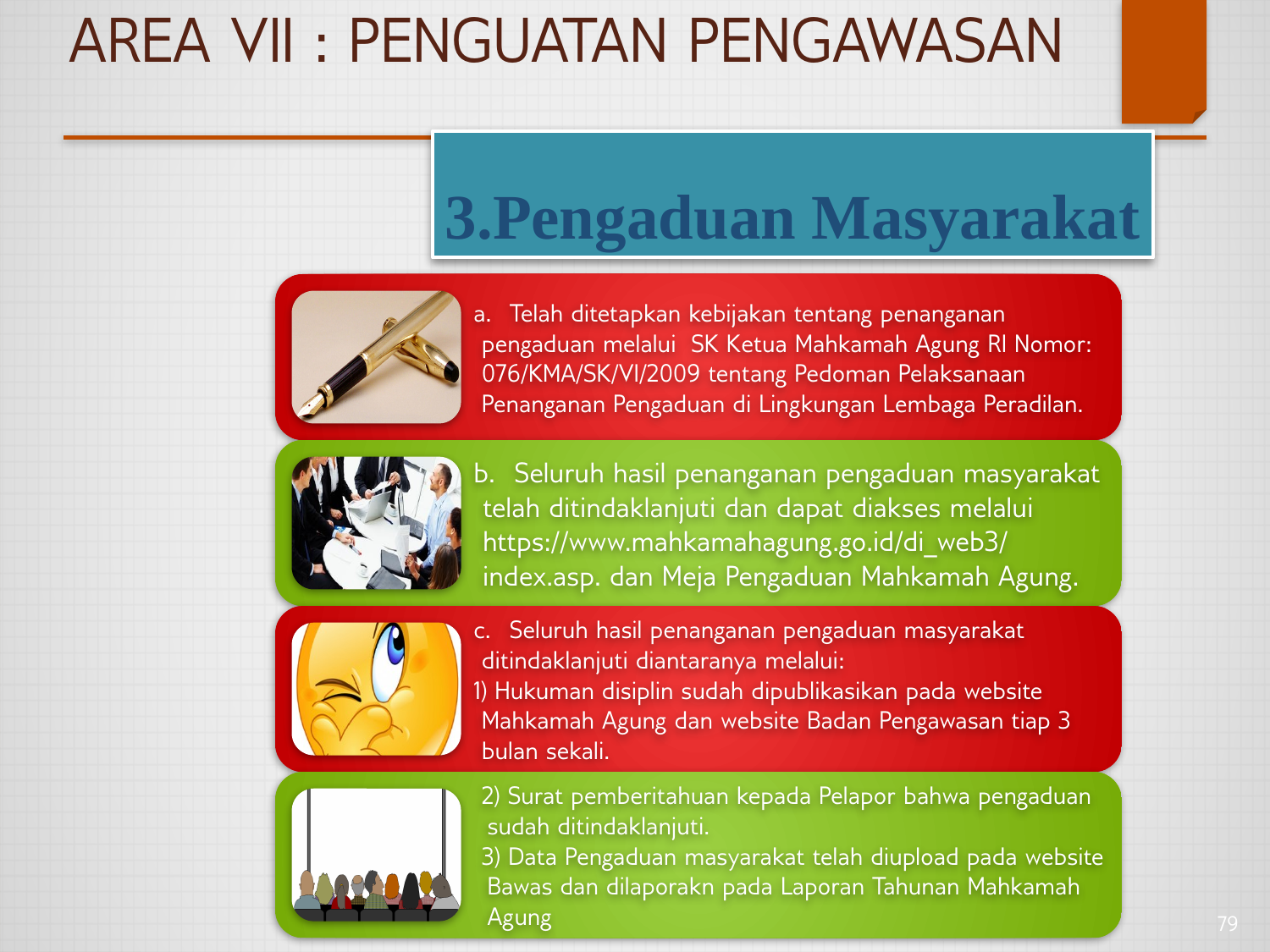

# AREA VII : PENGUATAN PENGAWASAN
Pengaduan Masyarakat
a. 	Telah ditetapkan kebijakan tentang penanganan pengaduan melalui  SK Ketua Mahkamah Agung RI Nomor: 076/KMA/SK/VI/2009 tentang Pedoman Pelaksanaan Penanganan Pengaduan di Lingkungan Lembaga Peradilan.
b. 	Seluruh hasil penanganan pengaduan masyarakat telah ditindaklanjuti dan dapat diakses melalui https://www.mahkamahagung.go.id/di_web3/ index.asp. dan Meja Pengaduan Mahkamah Agung.
c. 	Seluruh hasil penanganan pengaduan masyarakat ditindaklanjuti diantaranya melalui:
1) Hukuman disiplin sudah dipublikasikan pada website Mahkamah Agung dan website Badan Pengawasan tiap 3 bulan sekali.
2) Surat pemberitahuan kepada Pelapor bahwa pengaduan sudah ditindaklanjuti.
3) Data Pengaduan masyarakat telah diupload pada website Bawas dan dilaporakn pada Laporan Tahunan Mahkamah Agung
79